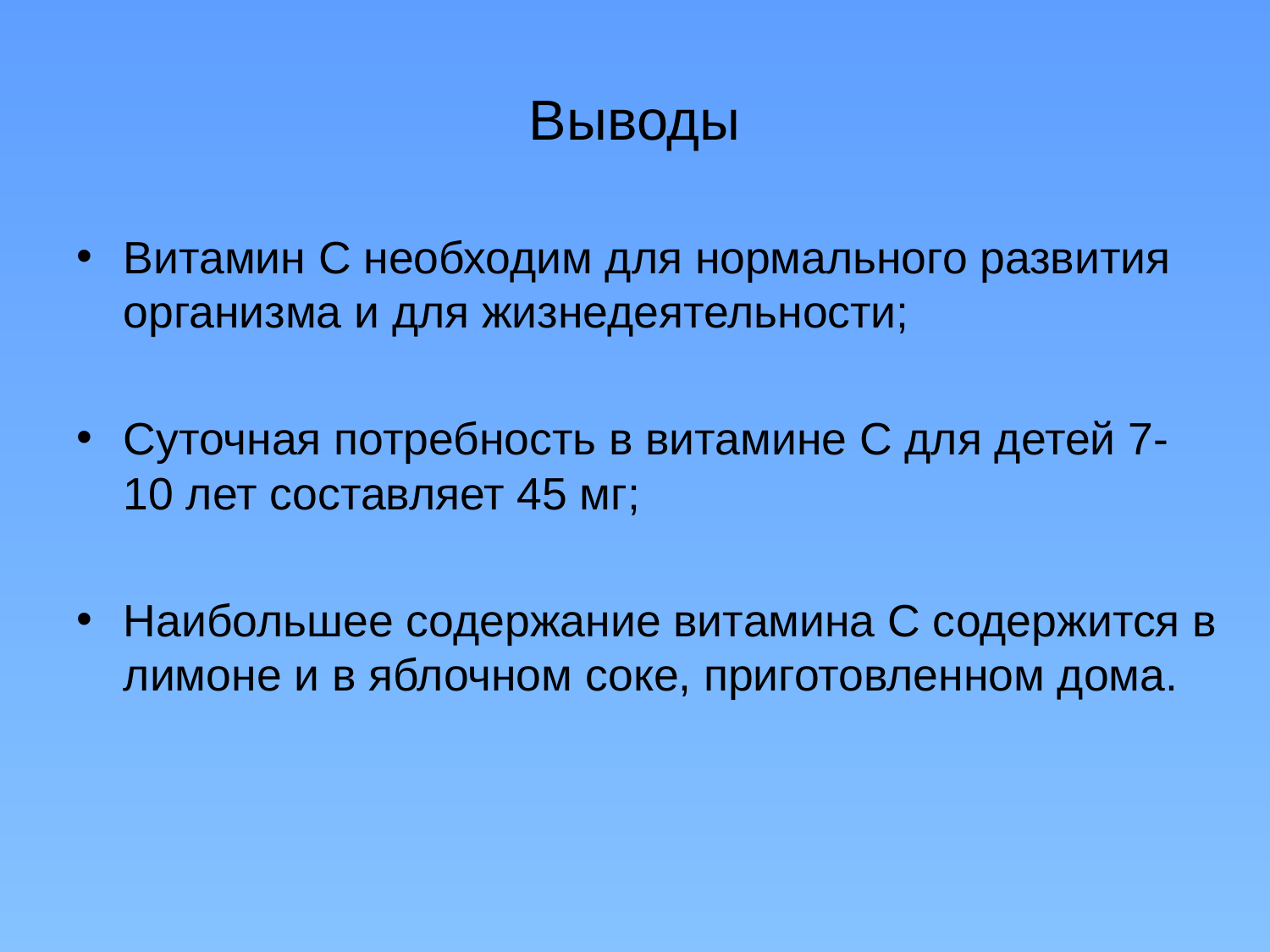

# Выводы
Витамин С необходим для нормального развития организма и для жизнедеятельности;

Суточная потребность в витамине С для детей 7-10 лет составляет 45 мг;

Наибольшее содержание витамина С содержится в лимоне и в яблочном соке, приготовленном дома.